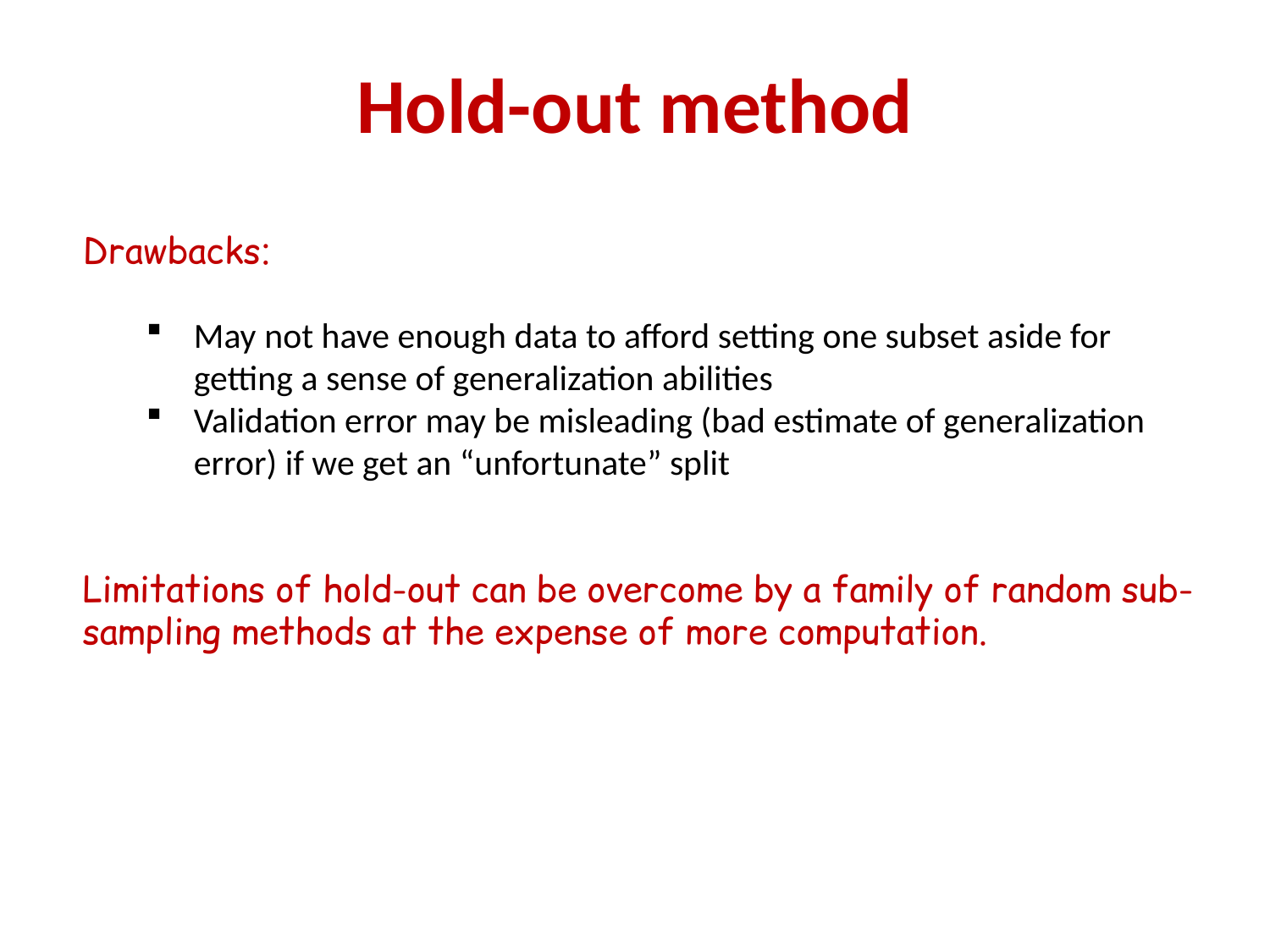

# Hold-out method
Drawbacks:

May not have enough data to afford setting one subset aside for getting a sense of generalization abilities
Validation error may be misleading (bad estimate of generalization error) if we get an “unfortunate” split

Limitations of hold-out can be overcome by a family of random sub-sampling methods at the expense of more computation.

TexPoint fonts used in EMF.
Read the TexPoint manual before you delete this box.: AAAAAAA